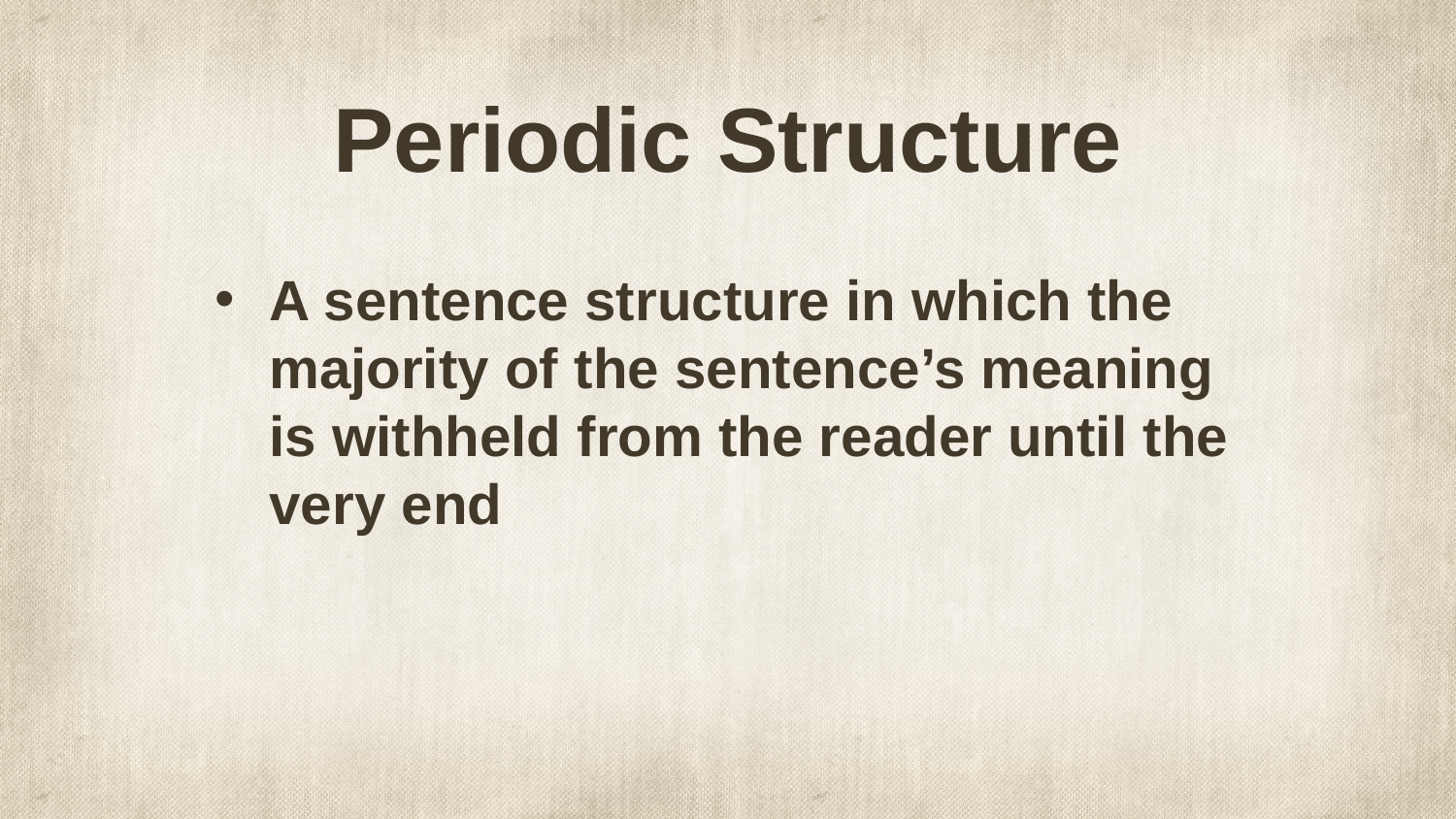

# Periodic Structure
A sentence structure in which the majority of the sentence’s meaning is withheld from the reader until the very end